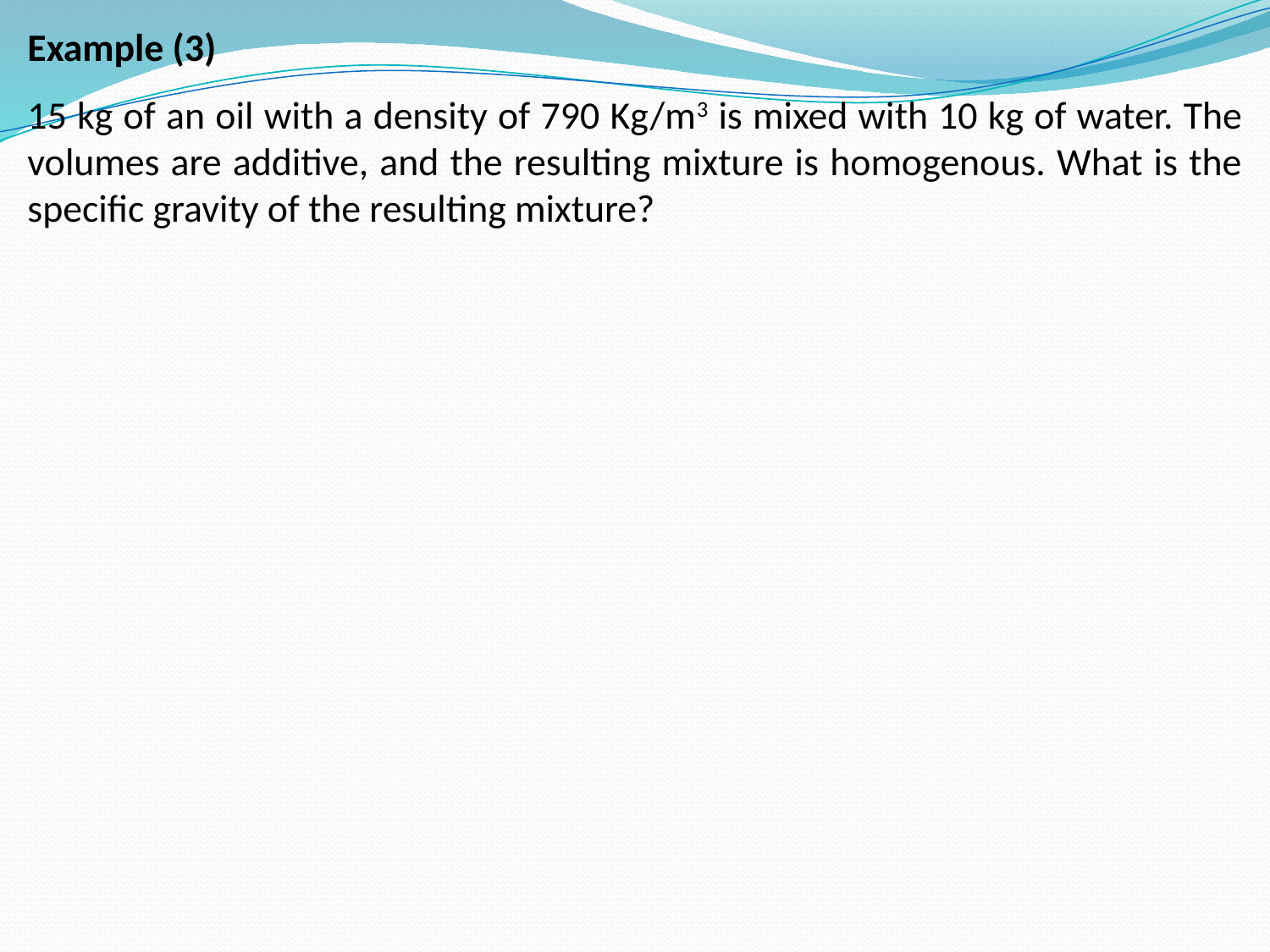

Example (3)
15 kg of an oil with a density of 790 Kg/m3 is mixed with 10 kg of water. The volumes are additive, and the resulting mixture is homogenous. What is the specific gravity of the resulting mixture?